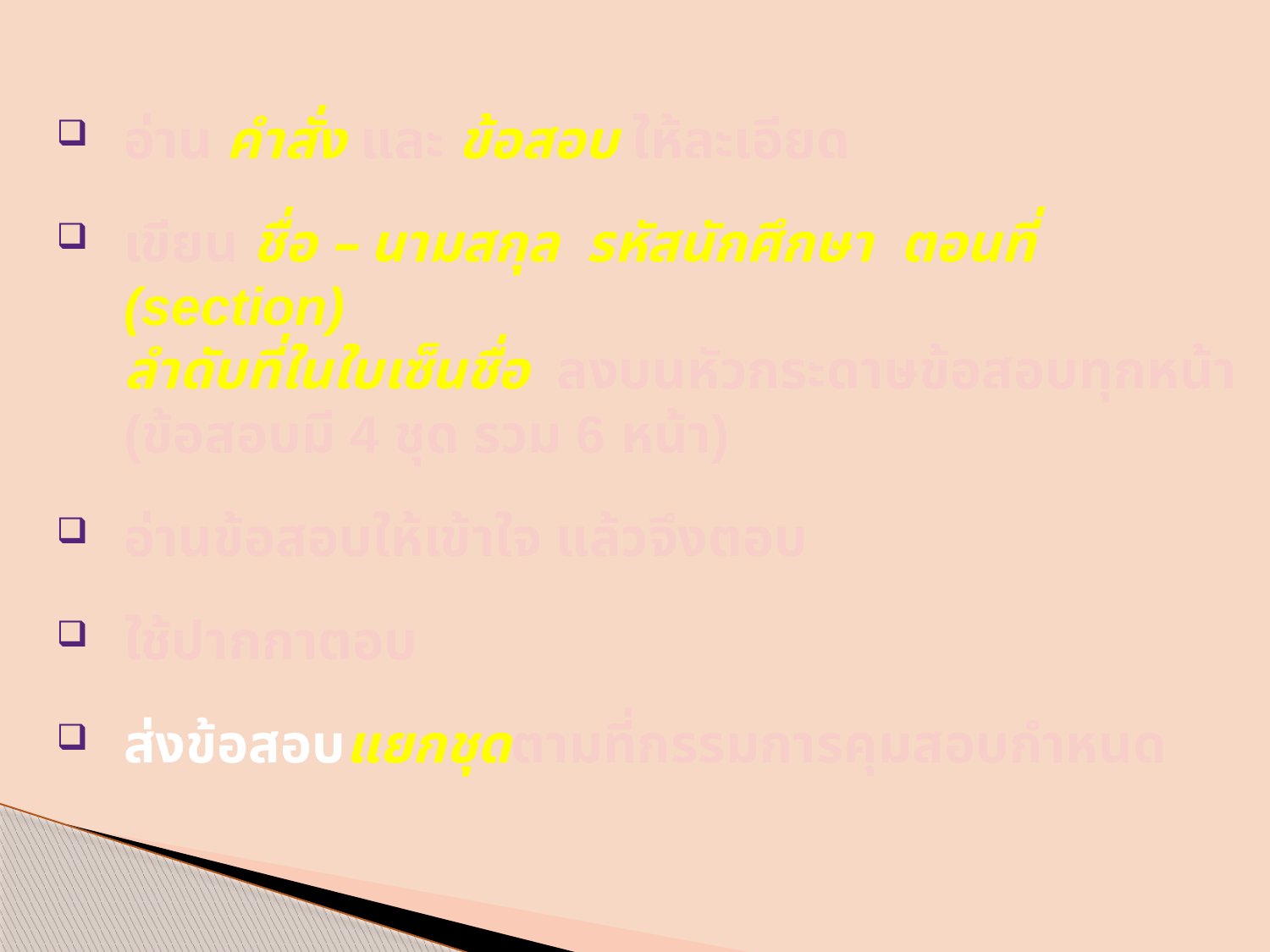

อ่าน คำสั่ง และ ข้อสอบ ให้ละเอียด
เขียน ชื่อ – นามสกุล  รหัสนักศึกษา  ตอนที่ (section)
	ลำดับที่ในใบเซ็นชื่อ  ลงบนหัวกระดาษข้อสอบทุกหน้า
	(ข้อสอบมี 4 ชุด รวม 6 หน้า)
อ่านข้อสอบให้เข้าใจ แล้วจึงตอบ
ใช้ปากกาตอบ
ส่งข้อสอบแยกชุดตามที่กรรมการคุมสอบกำหนด